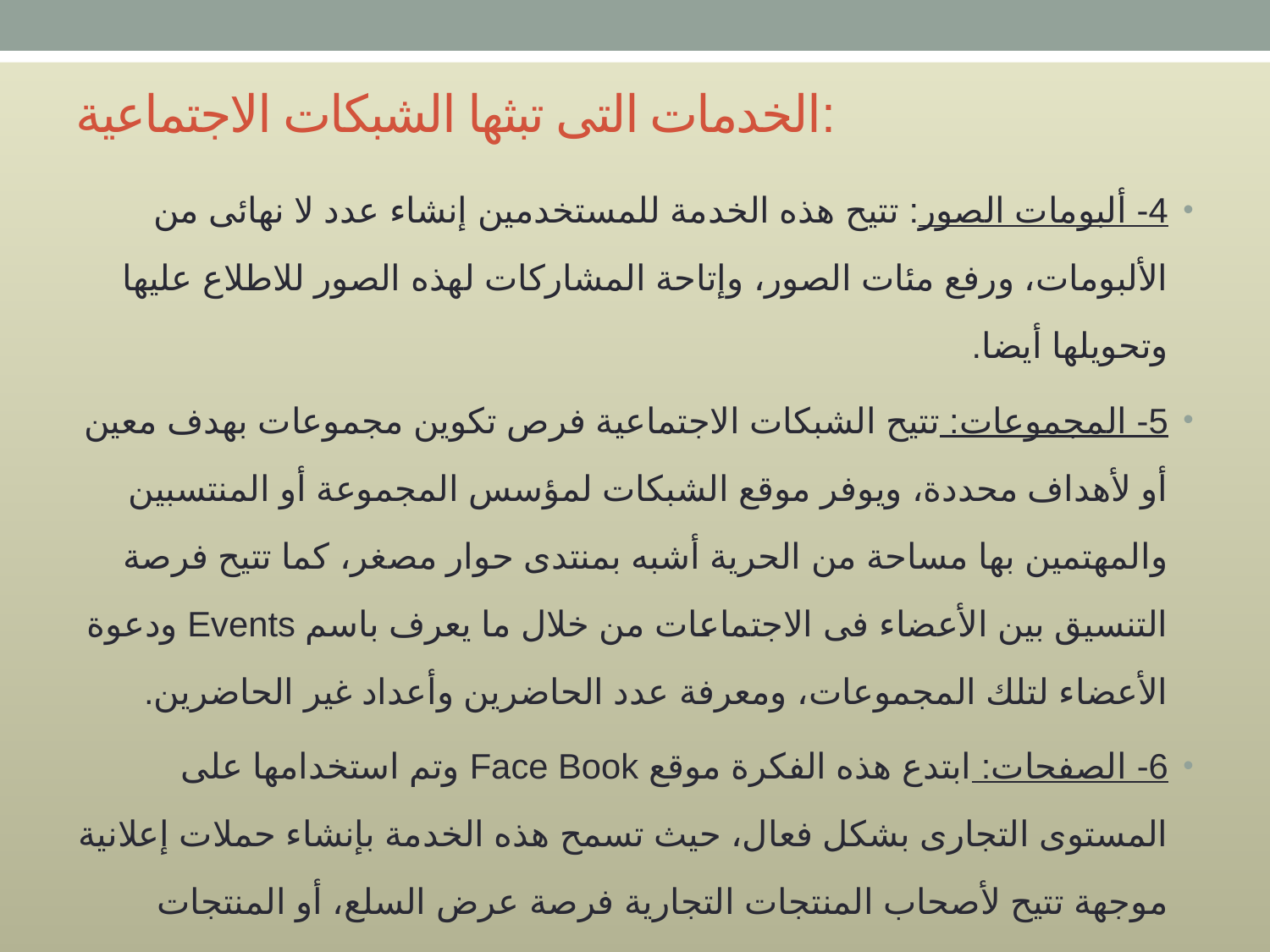

# الخدمات التى تبثها الشبكات الاجتماعية:
4- ألبومات الصور: تتيح هذه الخدمة للمستخدمين إنشاء عدد لا نهائى من الألبومات، ورفع مئات الصور، وإتاحة المشاركات لهذه الصور للاطلاع عليها وتحويلها أيضا.
5- المجموعات: تتيح الشبكات الاجتماعية فرص تكوين مجموعات بهدف معين أو لأهداف محددة، ويوفر موقع الشبكات لمؤسس المجموعة أو المنتسبين والمهتمين بها مساحة من الحرية أشبه بمنتدى حوار مصغر، كما تتيح فرصة التنسيق بين الأعضاء فى الاجتماعات من خلال ما يعرف باسم Events ودعوة الأعضاء لتلك المجموعات، ومعرفة عدد الحاضرين وأعداد غير الحاضرين.
6- الصفحات: ابتدع هذه الفكرة موقع Face Book وتم استخدامها على المستوى التجارى بشكل فعال، حيث تسمح هذه الخدمة بإنشاء حملات إعلانية موجهة تتيح لأصحاب المنتجات التجارية فرصة عرض السلع، أو المنتجات للفئات التى يحددونها.